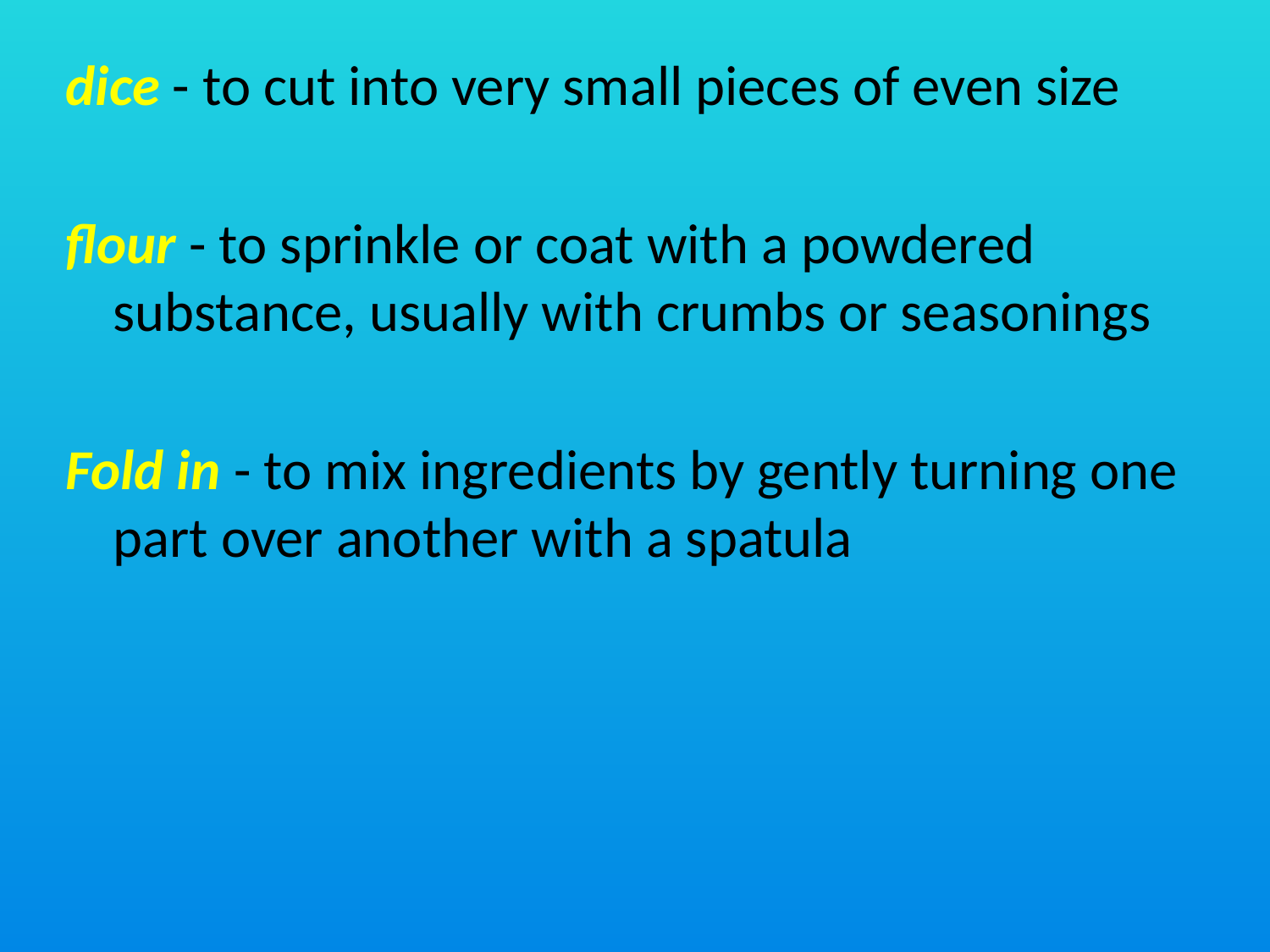

dice - to cut into very small pieces of even size

flour - to sprinkle or coat with a powdered substance, usually with crumbs or seasonings

Fold in - to mix ingredients by gently turning one part over another with a spatula